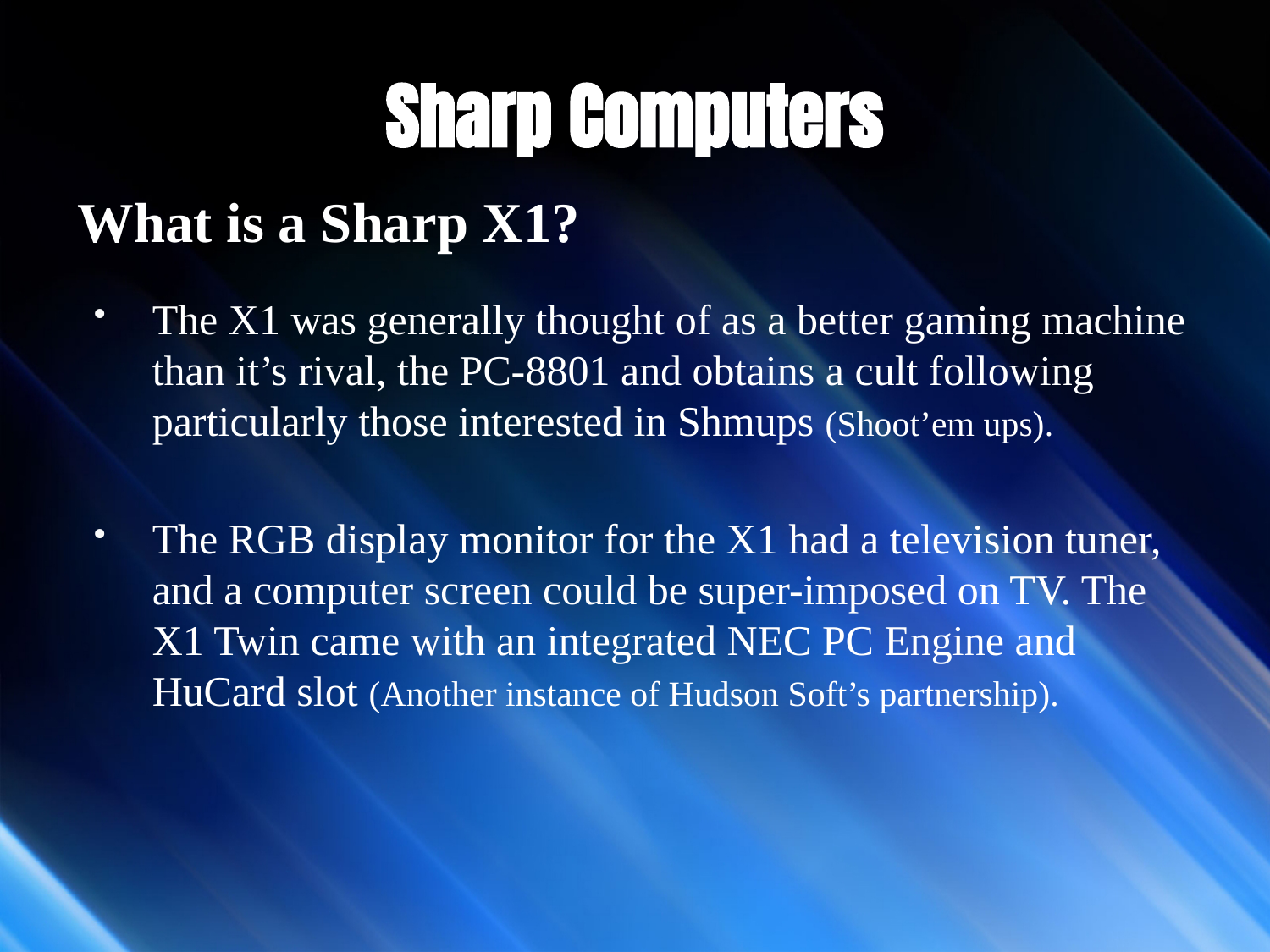

# Sharp Computers
What is a Sharp X1?
The X1 was generally thought of as a better gaming machine than it’s rival, the PC-8801 and obtains a cult following particularly those interested in Shmups (Shoot’em ups).

The RGB display monitor for the X1 had a television tuner, and a computer screen could be super-imposed on TV. The X1 Twin came with an integrated NEC PC Engine and HuCard slot (Another instance of Hudson Soft’s partnership).